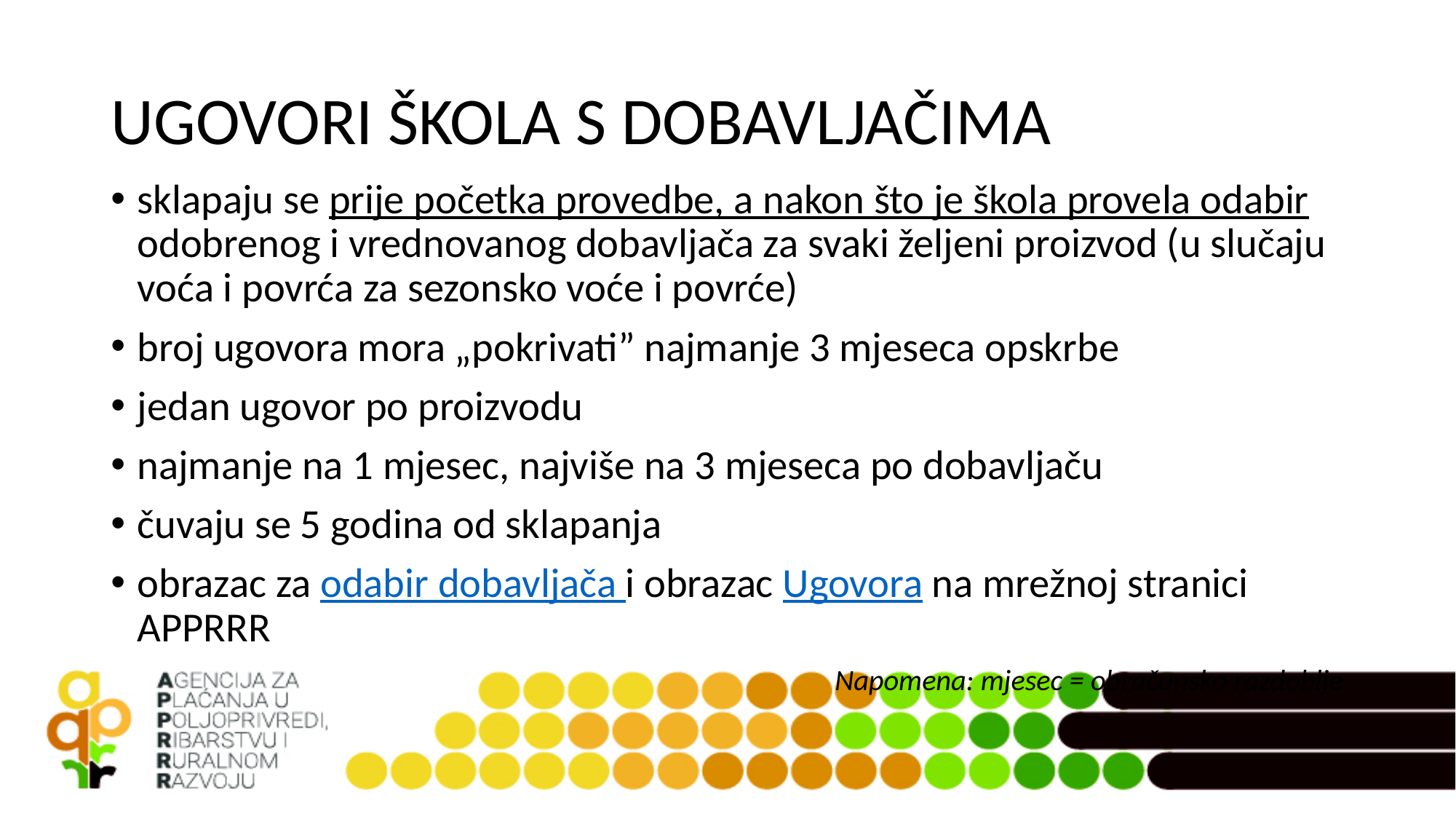

# UGOVORI ŠKOLA S DOBAVLJAČIMA
sklapaju se prije početka provedbe, a nakon što je škola provela odabir odobrenog i vrednovanog dobavljača za svaki željeni proizvod (u slučaju voća i povrća za sezonsko voće i povrće)
broj ugovora mora „pokrivati” najmanje 3 mjeseca opskrbe
jedan ugovor po proizvodu
najmanje na 1 mjesec, najviše na 3 mjeseca po dobavljaču
čuvaju se 5 godina od sklapanja
obrazac za odabir dobavljača i obrazac Ugovora na mrežnoj stranici APPRRR
Napomena: mjesec = obračunsko razdoblje